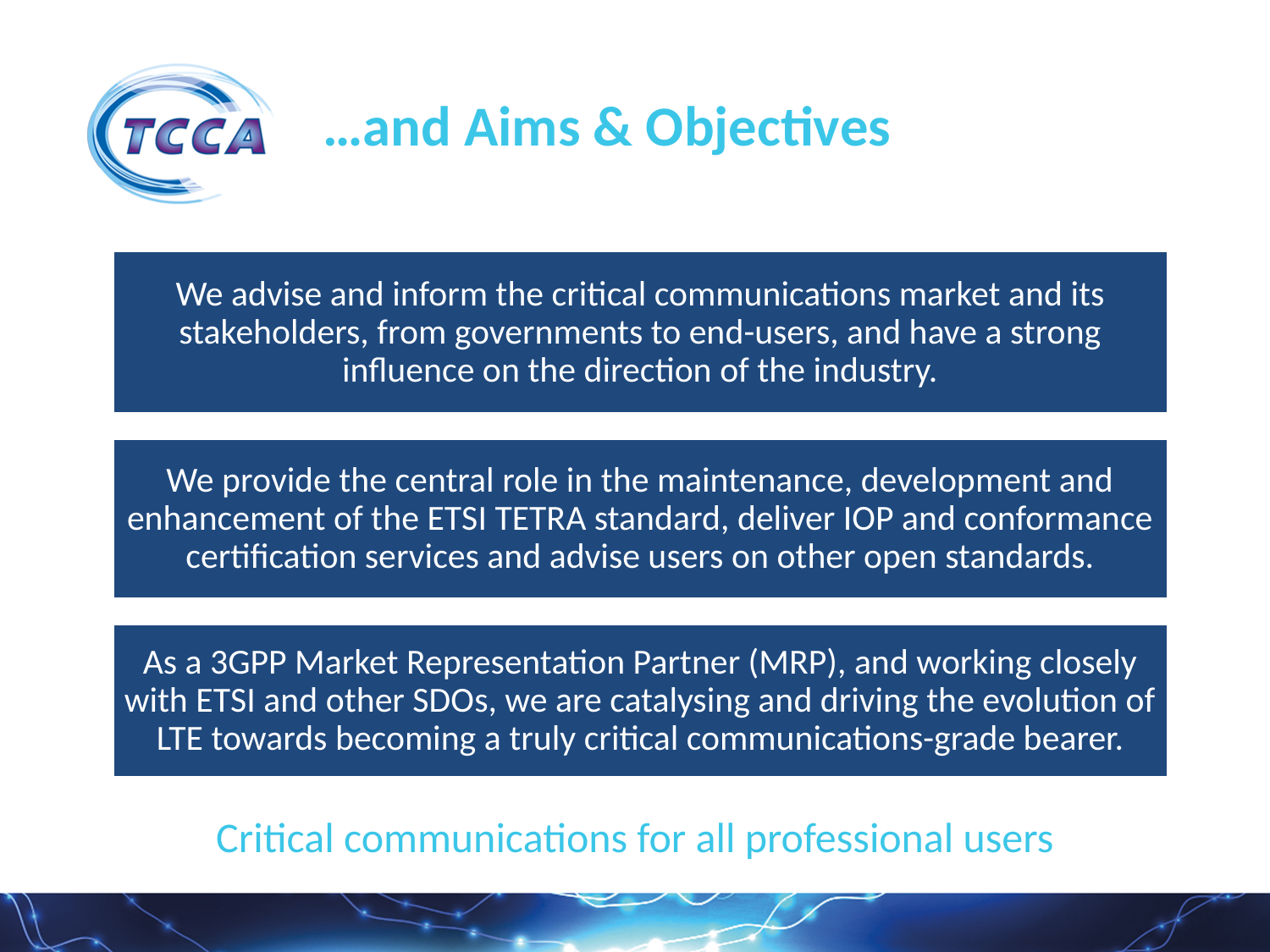

…and Aims & Objectives
We advise and inform the critical communications market and its stakeholders, from governments to end-users, and have a strong influence on the direction of the industry.
We provide the central role in the maintenance, development and enhancement of the ETSI TETRA standard, deliver IOP and conformance certification services and advise users on other open standards.
As a 3GPP Market Representation Partner (MRP), and working closely with ETSI and other SDOs, we are catalysing and driving the evolution of LTE towards becoming a truly critical communications-grade bearer.
# Critical communications for all professional users